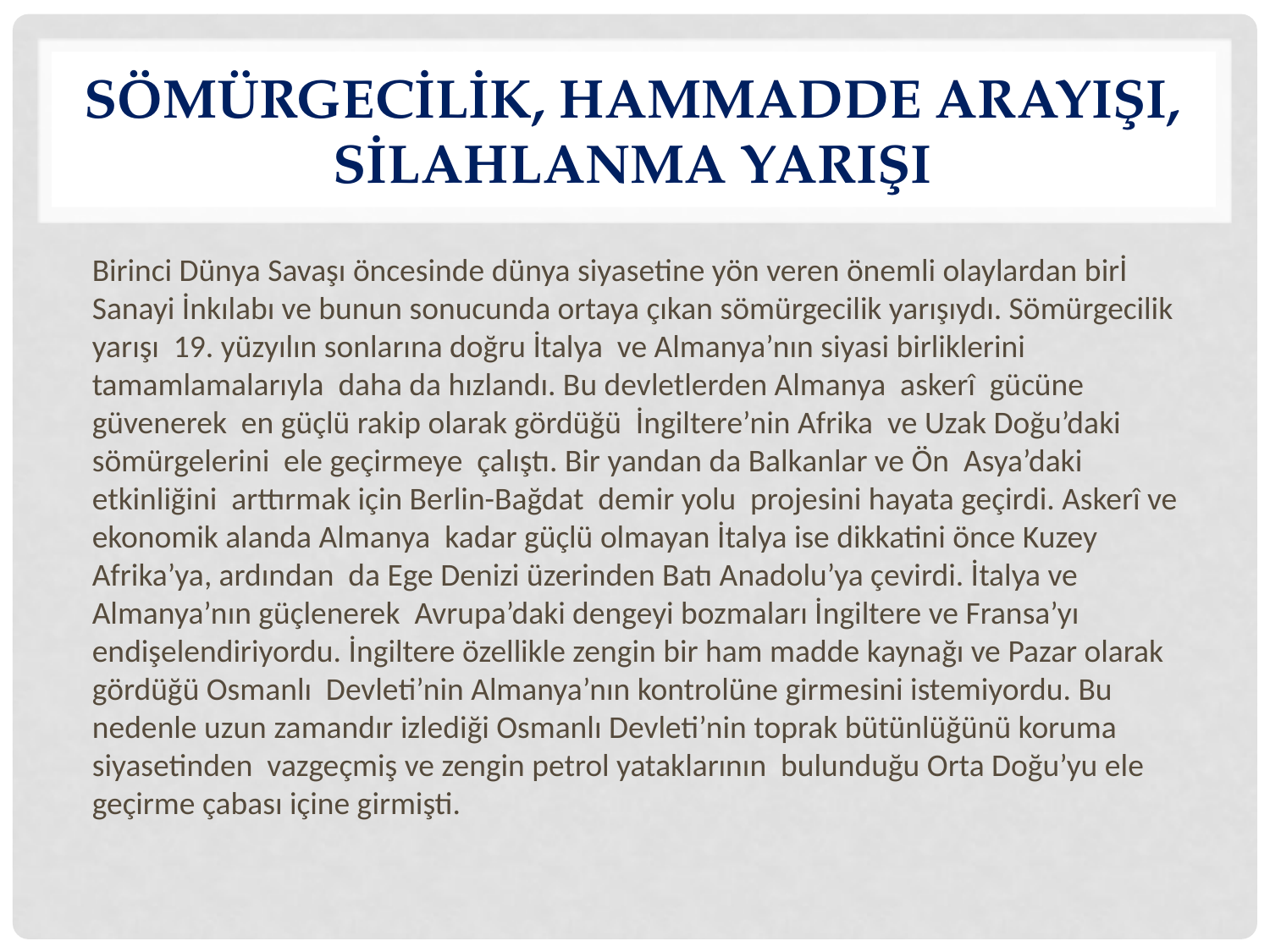

# SÖMÜRGECİLİK, HAMMADDE ARAYIŞI, SİLAHLANMA YARIŞI
Birinci Dünya Savaşı öncesinde dünya siyasetine yön veren önemli olaylardan birİ Sanayi İnkılabı ve bunun sonucunda ortaya çıkan sömürgecilik yarışıydı. Sömürgecilik yarışı  19. yüzyılın sonlarına doğru İtalya  ve Almanya’nın siyasi birliklerini tamamlamalarıyla  daha da hızlandı. Bu devletlerden Almanya  askerî  gücüne  güvenerek  en güçlü rakip olarak gördüğü  İngiltere’nin Afrika  ve Uzak Doğu’daki sömürgelerini  ele geçirmeye  çalıştı. Bir yandan da Balkanlar ve Ön  Asya’daki  etkinliğini  arttırmak için Berlin-Bağdat  demir yolu  projesini hayata geçirdi. Askerî ve  ekonomik alanda Almanya  kadar güçlü olmayan İtalya ise dikkatini önce Kuzey  Afrika’ya, ardından  da Ege Denizi üzerinden Batı Anadolu’ya çevirdi. İtalya ve  Almanya’nın güçlenerek  Avrupa’daki dengeyi bozmaları İngiltere ve Fransa’yı  endişelendiriyordu. İngiltere özellikle zengin bir ham madde kaynağı ve Pazar olarak gördüğü Osmanlı  Devleti’nin Almanya’nın kontrolüne girmesini istemiyordu. Bu  nedenle uzun zamandır izlediği Osmanlı Devleti’nin toprak bütünlüğünü koruma siyasetinden  vazgeçmiş ve zengin petrol yataklarının  bulunduğu Orta Doğu’yu ele  geçirme çabası içine girmişti.